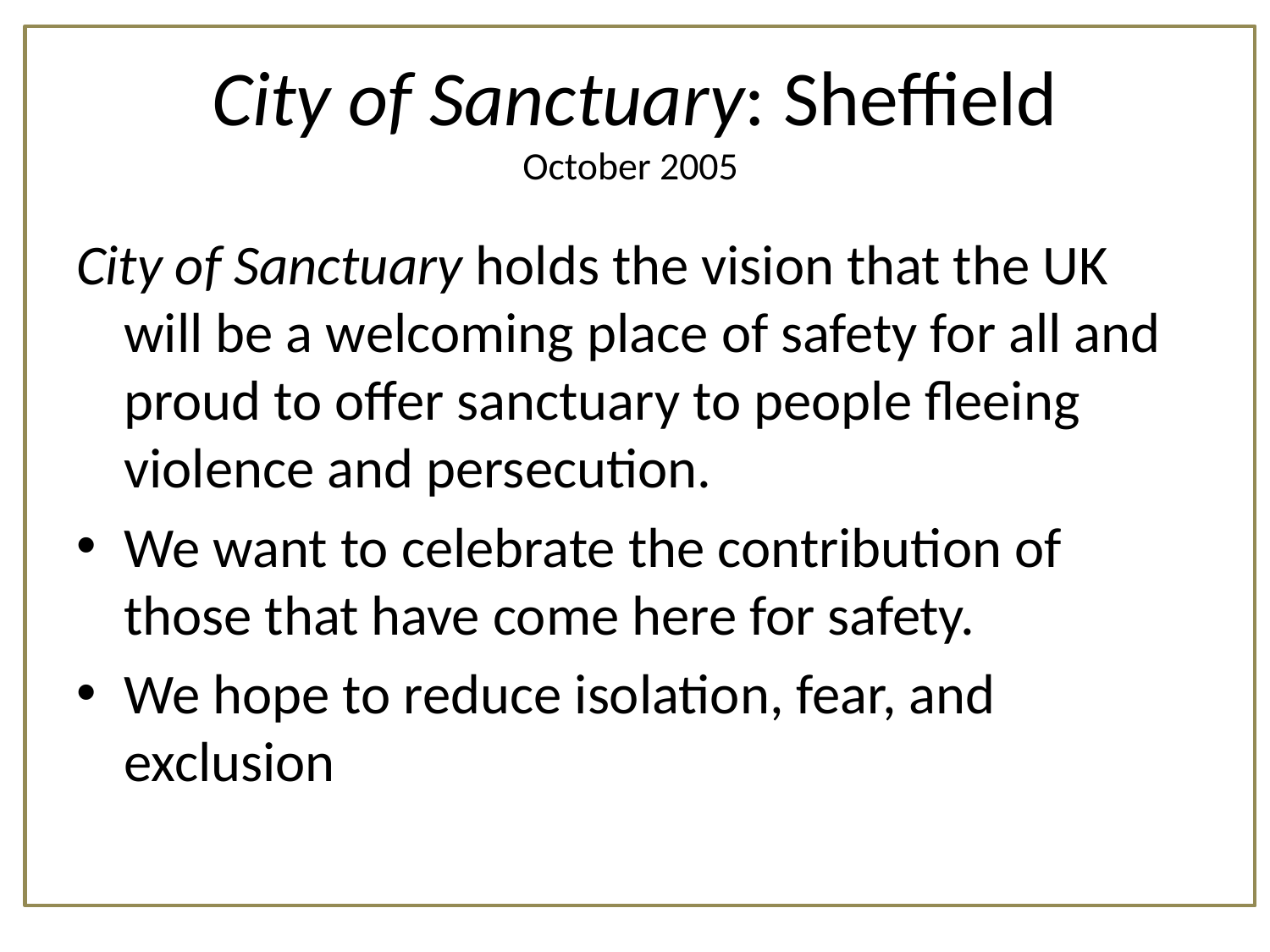

# City of Sanctuary: Sheffield October 2005
City of Sanctuary holds the vision that the UK will be a welcoming place of safety for all and proud to offer sanctuary to people fleeing violence and persecution.
We want to celebrate the contribution of those that have come here for safety.
We hope to reduce isolation, fear, and exclusion